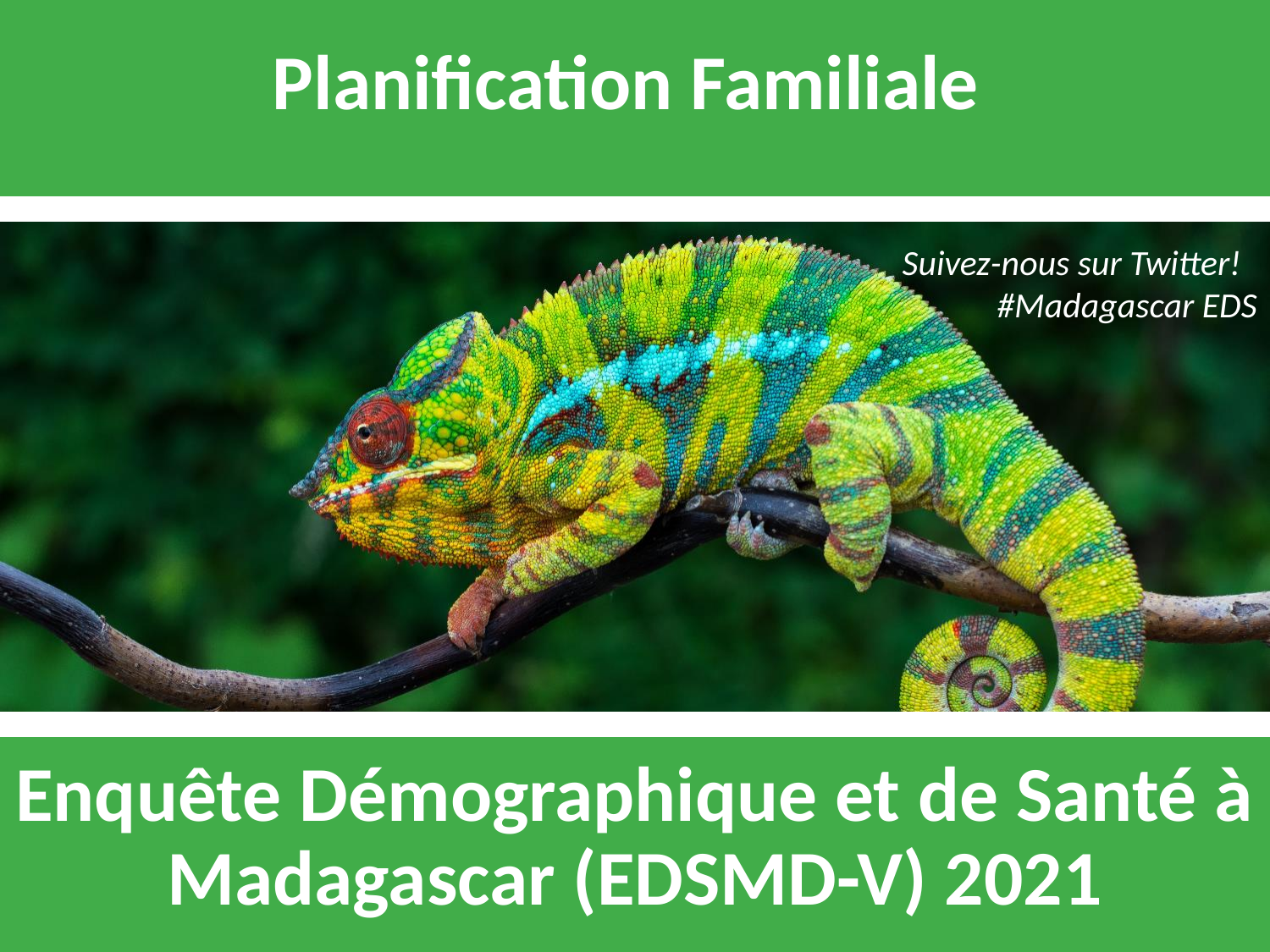

Planification Familiale
Suivez-nous sur Twitter!
#Madagascar EDS